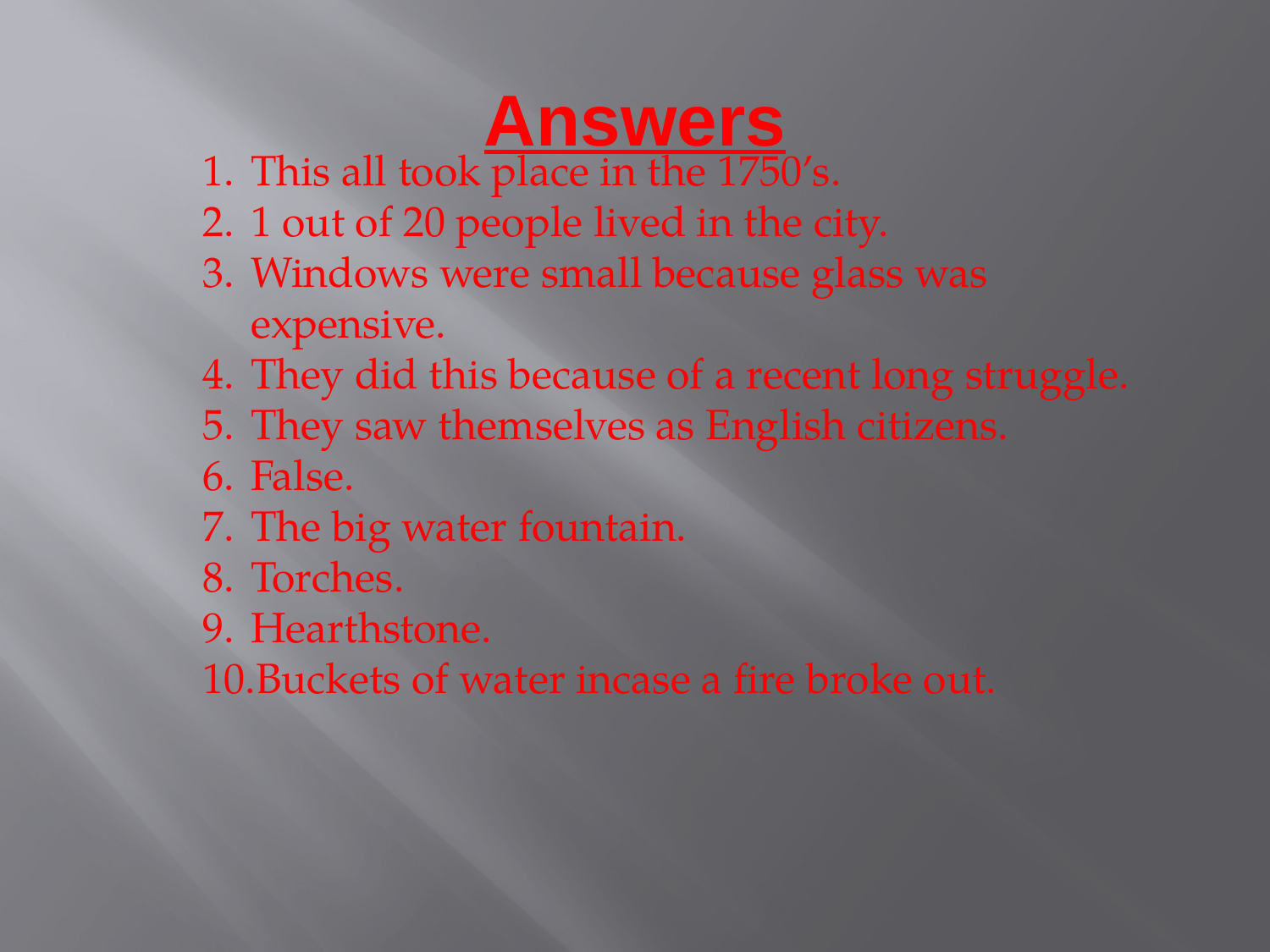

# Answers
This all took place in the 1750’s.
1 out of 20 people lived in the city.
Windows were small because glass was expensive.
They did this because of a recent long struggle.
They saw themselves as English citizens.
False.
The big water fountain.
Torches.
Hearthstone.
Buckets of water incase a fire broke out.